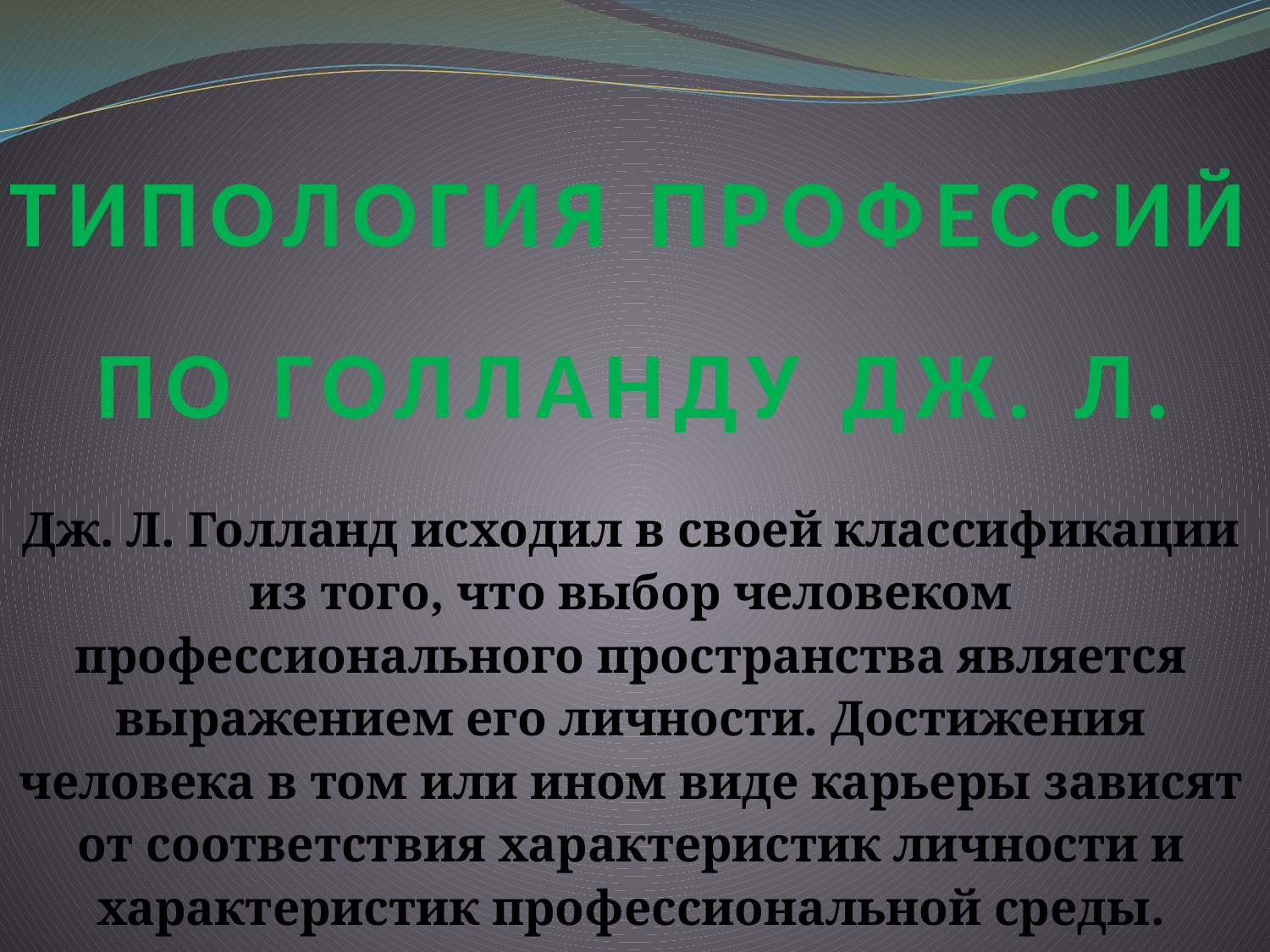

# ТИПОЛОГИЯ ПРОФЕССИЙ ПО ГОЛЛАНДУ ДЖ. Л.
Дж. Л. Голланд исходил в своей классификации из того, что выбор человеком профессионального пространства является выражением его личности. Достижения человека в том или ином виде карьеры зависят от соответствия характеристик личности и характеристик профессиональной среды.